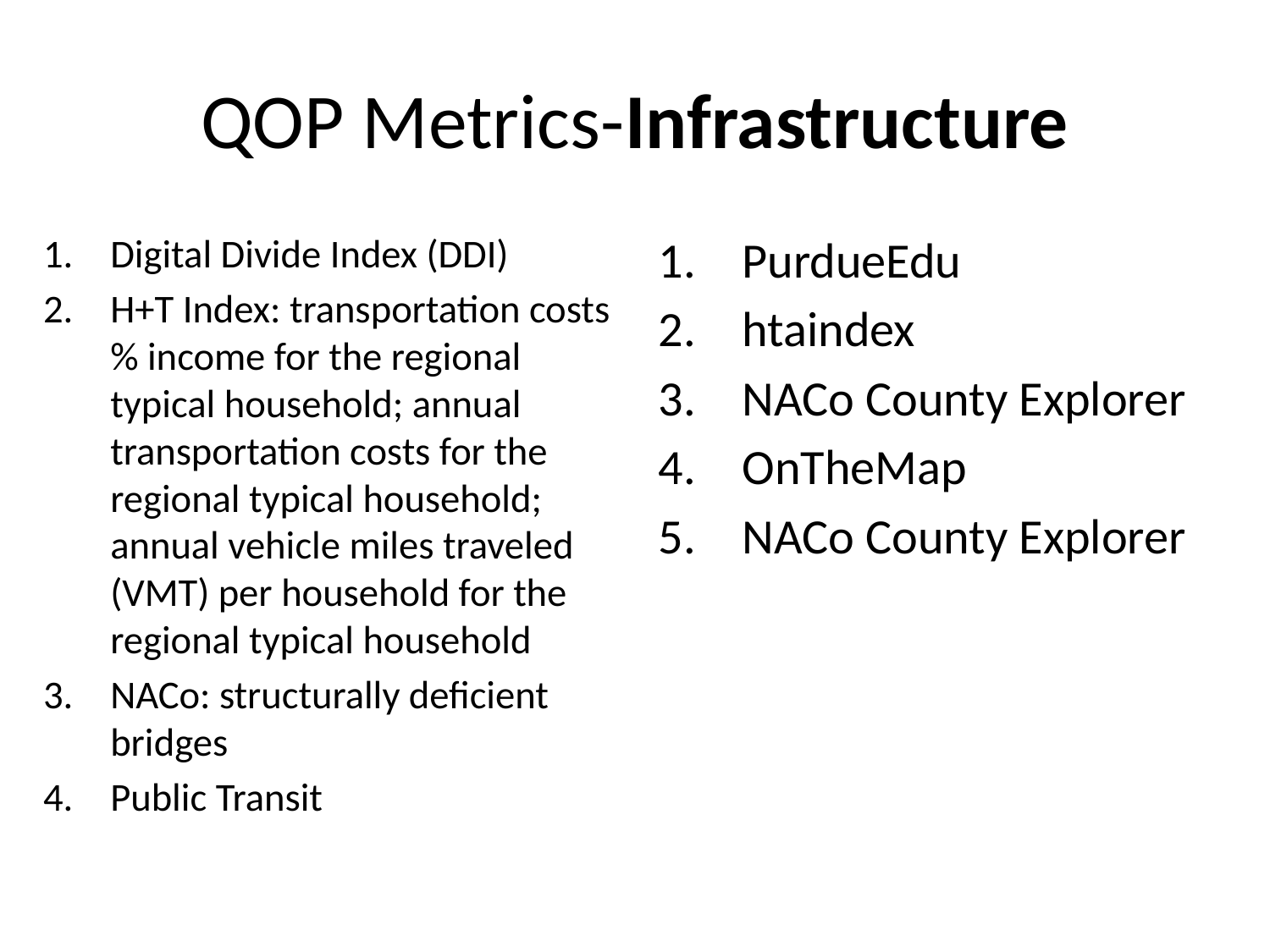

# QOP Metrics-Infrastructure
Digital Divide Index (DDI)
H+T Index: transportation costs % income for the regional typical household; annual transportation costs for the regional typical household; annual vehicle miles traveled (VMT) per household for the regional typical household
NACo: structurally deficient bridges
Public Transit

PurdueEdu
htaindex
NACo County Explorer
OnTheMap
NACo County Explorer